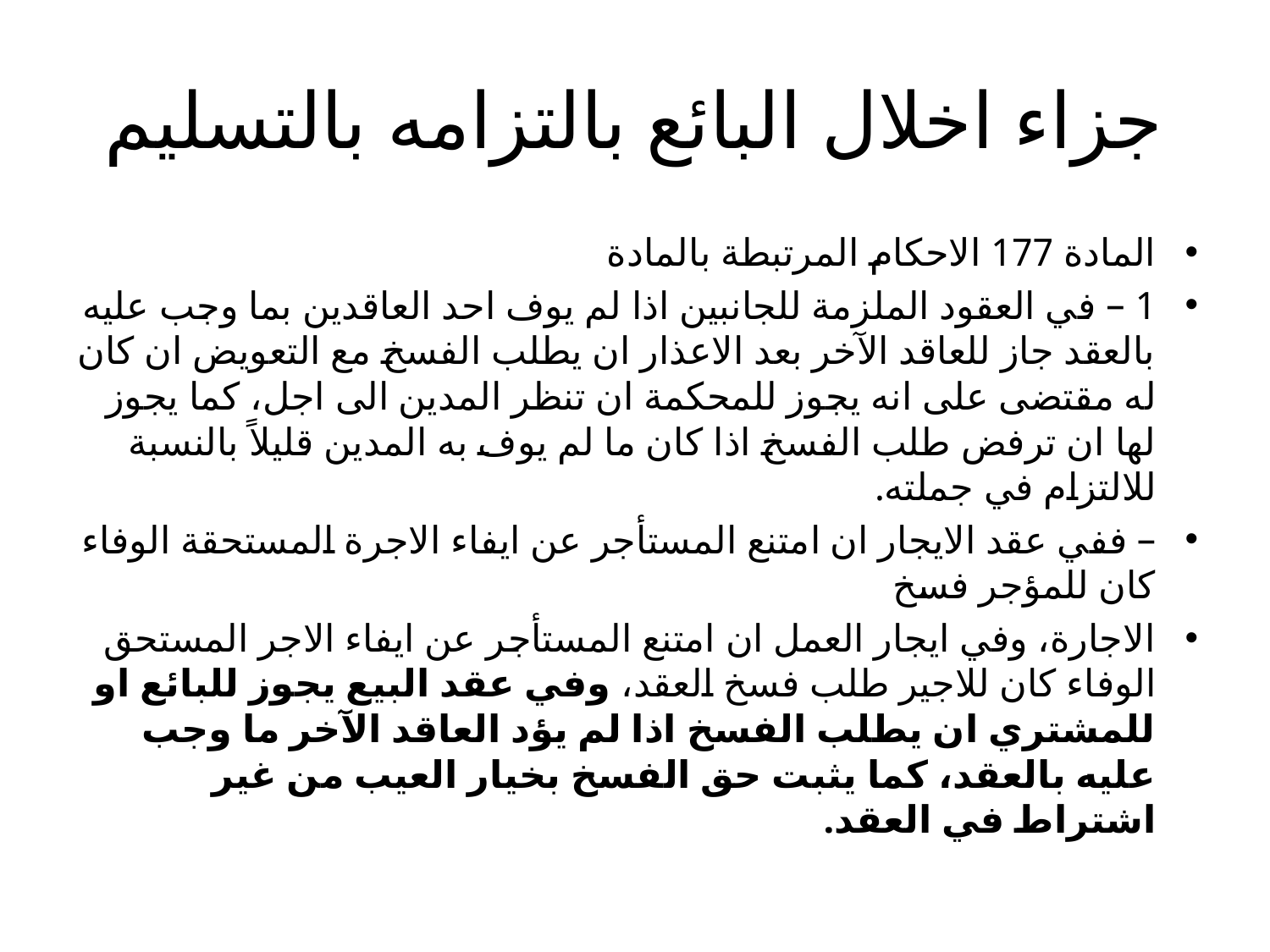

# جزاء اخلال البائع بالتزامه بالتسليم
المادة 177 الاحكام المرتبطة بالمادة
1 – في العقود الملزمة للجانبین اذا لم يوف احد العاقدين بما وجب علیه بالعقد جاز للعاقد الآخر بعد الاعذار ان يطلب الفسخ مع التعويض ان كان له مقتضى على انه يجوز للمحكمة ان تنظر المدين الى اجل، كما يجوز لھا ان ترفض طلب الفسخ اذا كان ما لم يوف به المدين قلیلاً بالنسبة للالتزام في جملته.
– ففي عقد الايجار ان امتنع المستأجر عن ايفاء الاجرة المستحقة الوفاء كان للمؤجر فسخ
الاجارة، وفي ايجار العمل ان امتنع المستأجر عن ايفاء الاجر المستحق الوفاء كان للاجیر طلب فسخ العقد، وفي عقد البیع يجوز للبائع او للمشتري ان يطلب الفسخ اذا لم يؤد العاقد الآخر ما وجب علیه بالعقد، كما يثبت حق الفسخ بخیار العیب من غیر اشتراط في العقد.